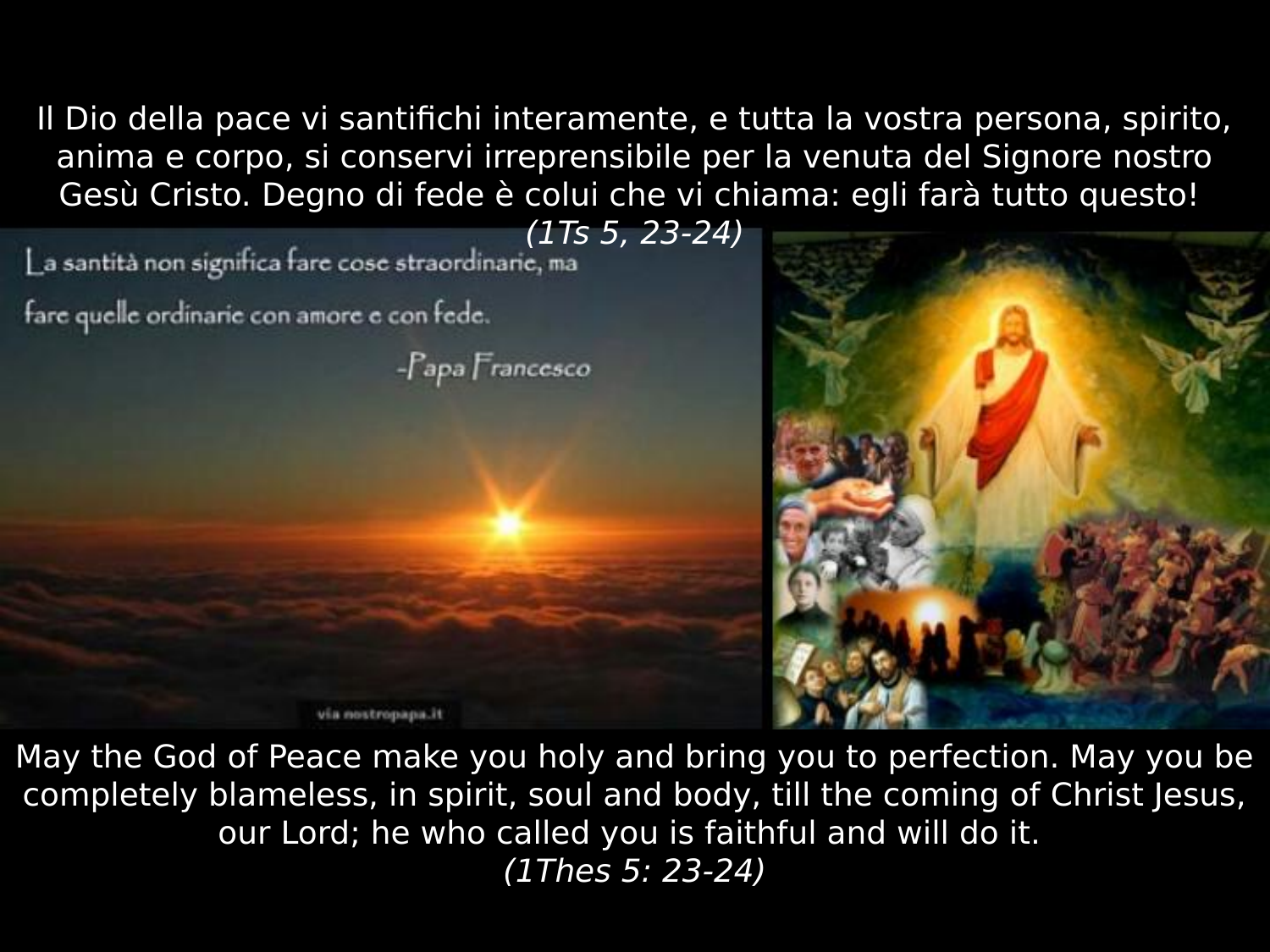

# Il Dio della pace vi santifichi interamente, e tutta la vostra persona, spirito, anima e corpo, si conservi irreprensibile per la venuta del Signore nostro Gesù Cristo. Degno di fede è colui che vi chiama: egli farà tutto questo! (1Ts 5, 23-24)
May the God of Peace make you holy and bring you to perfection. May you be completely blameless, in spirit, soul and body, till the coming of Christ Jesus, our Lord; he who called you is faithful and will do it.
(1Thes 5: 23-24)